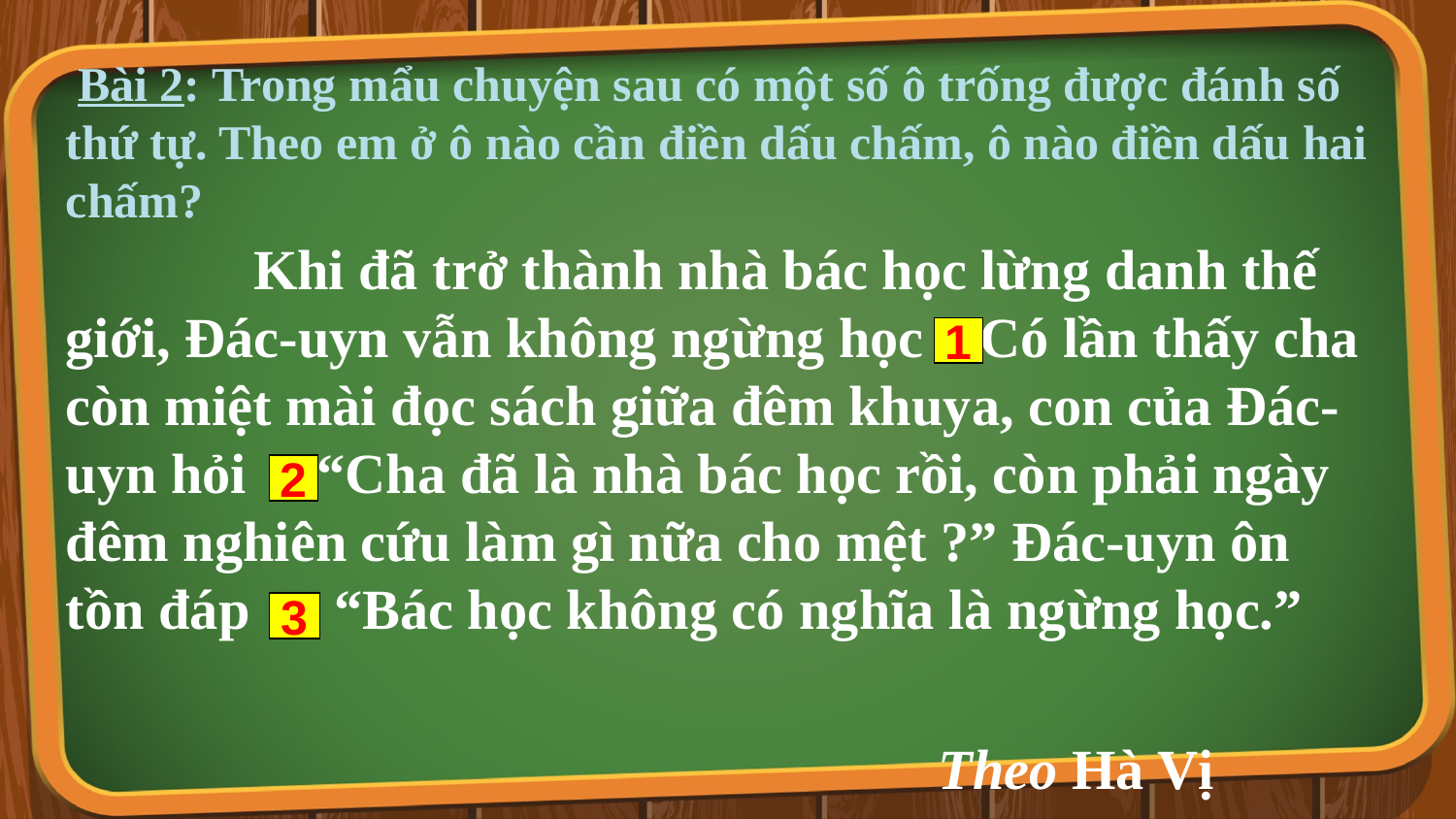

Bài 2: Trong mẩu chuyện sau có một số ô trống được đánh số thứ tự. Theo em ở ô nào cần điền dấu chấm, ô nào điền dấu hai chấm?
	   Khi đã trở thành nhà bác học lừng danh thế giới, Đác-uyn vẫn không ngừng học    Có lần thấy cha còn miệt mài đọc sách giữa đêm khuya, con của Đác-uyn hỏi     “Cha đã là nhà bác học rồi, còn phải ngày đêm nghiên cứu làm gì nữa cho mệt ?” Đác-uyn ôn tồn đáp      “Bác học không có nghĩa là ngừng học.”
                                                              Theo Hà Vị
1
2
3